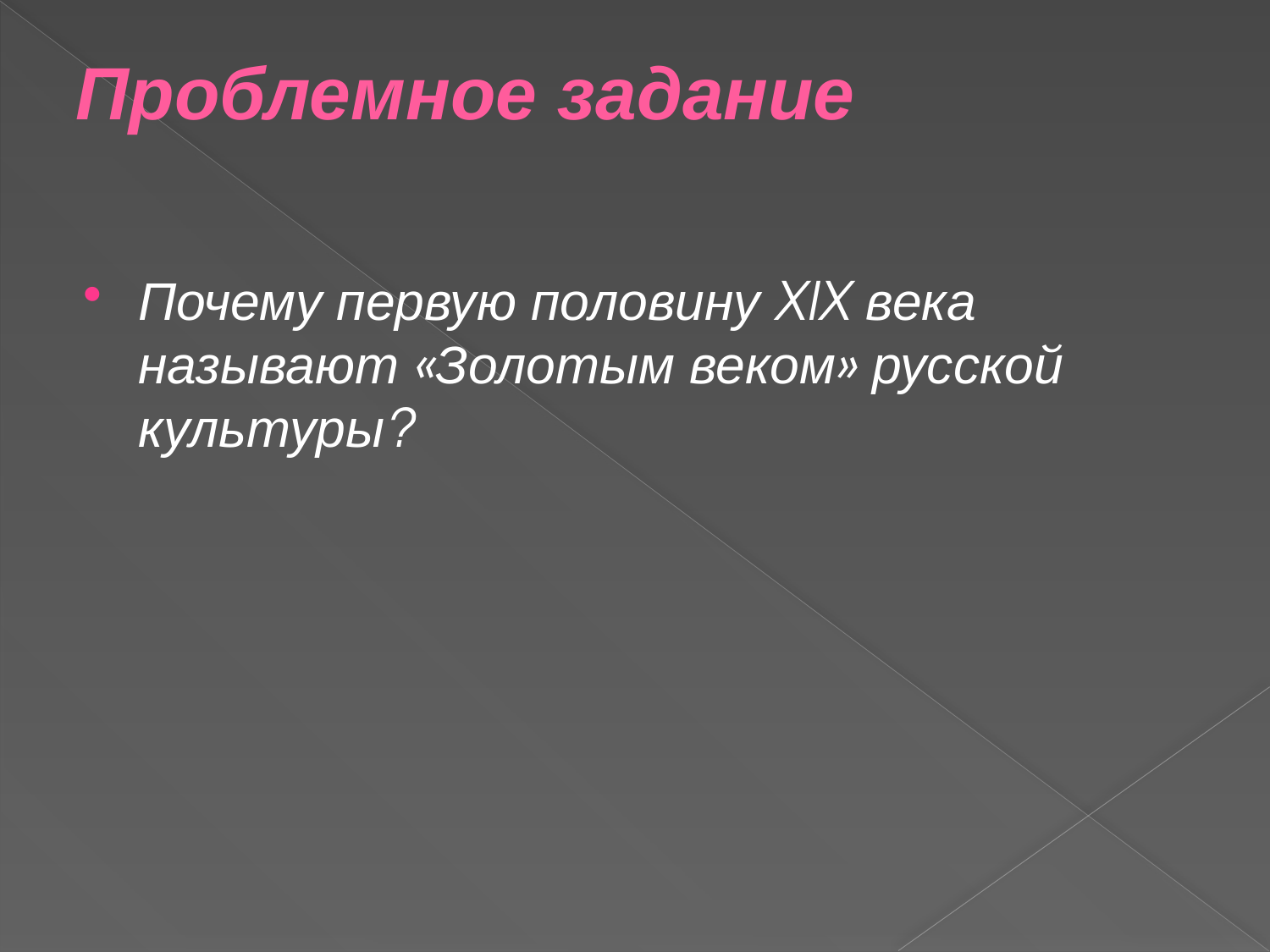

# Проблемное задание
Почему первую половину XIX века называют «Золотым веком» русской культуры?